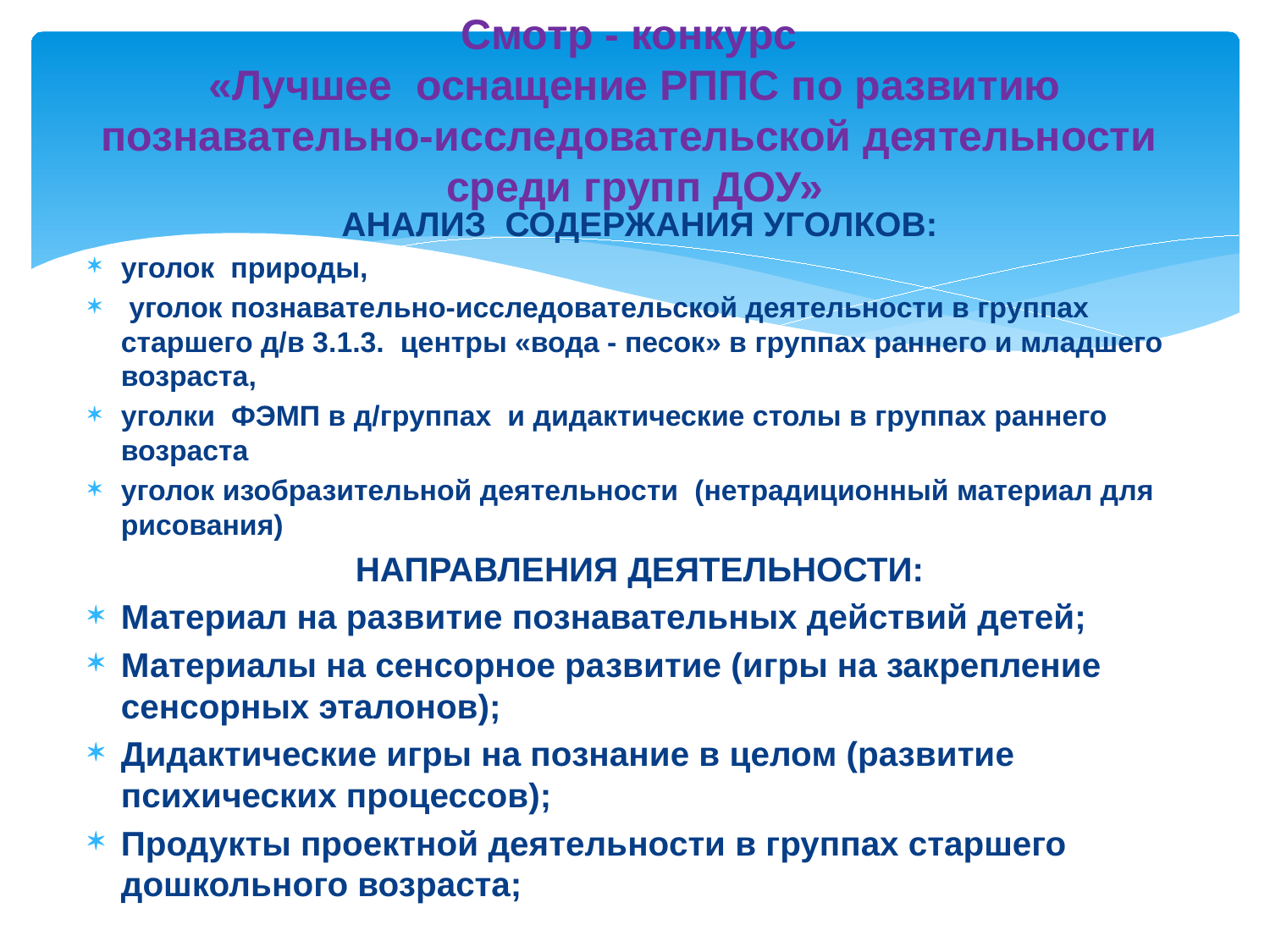

# Смотр - конкурс «Лучшее  оснащение РППС по развитию познавательно-исследовательской деятельности  среди групп ДОУ»
АНАЛИЗ  СОДЕРЖАНИЯ УГОЛКОВ:
уголок  природы,
 уголок познавательно-исследовательской деятельности в группах старшего д/в 3.1.3.  центры «вода - песок» в группах раннего и младшего возраста,
уголки  ФЭМП в д/группах  и дидактические столы в группах раннего возраста
уголок изобразительной деятельности  (нетрадиционный материал для рисования)
НАПРАВЛЕНИЯ ДЕЯТЕЛЬНОСТИ:
Материал на развитие познавательных действий детей;
Материалы на сенсорное развитие (игры на закрепление сенсорных эталонов);
Дидактические игры на познание в целом (развитие психических процессов);
Продукты проектной деятельности в группах старшего дошкольного возраста;